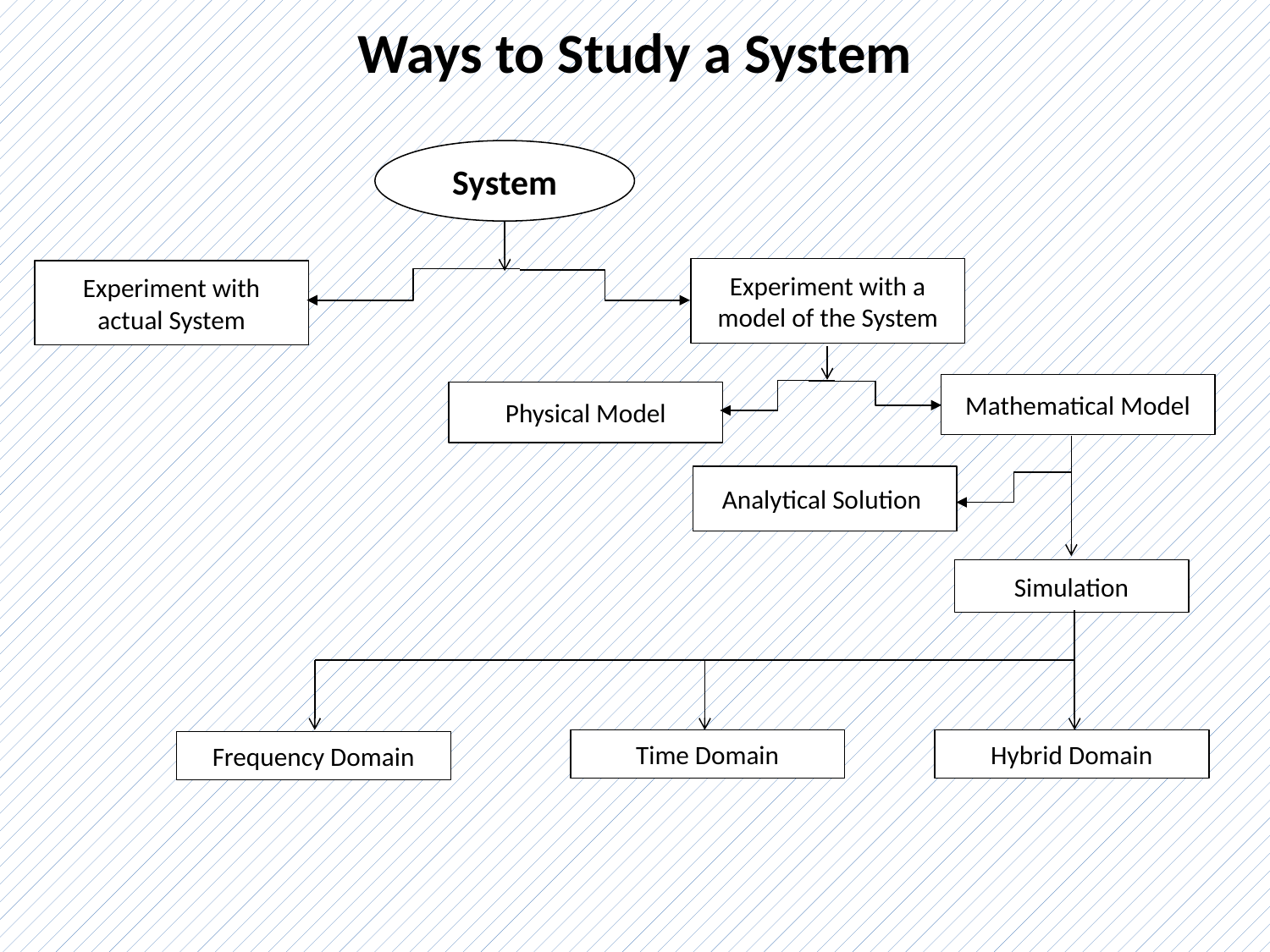

Ways to Study a System
System
Experiment with actual System
Experiment with a model of the System
Mathematical Model
Physical Model
Analytical Solution
Simulation
Time Domain
Hybrid Domain
Frequency Domain
Control Engineering I
4